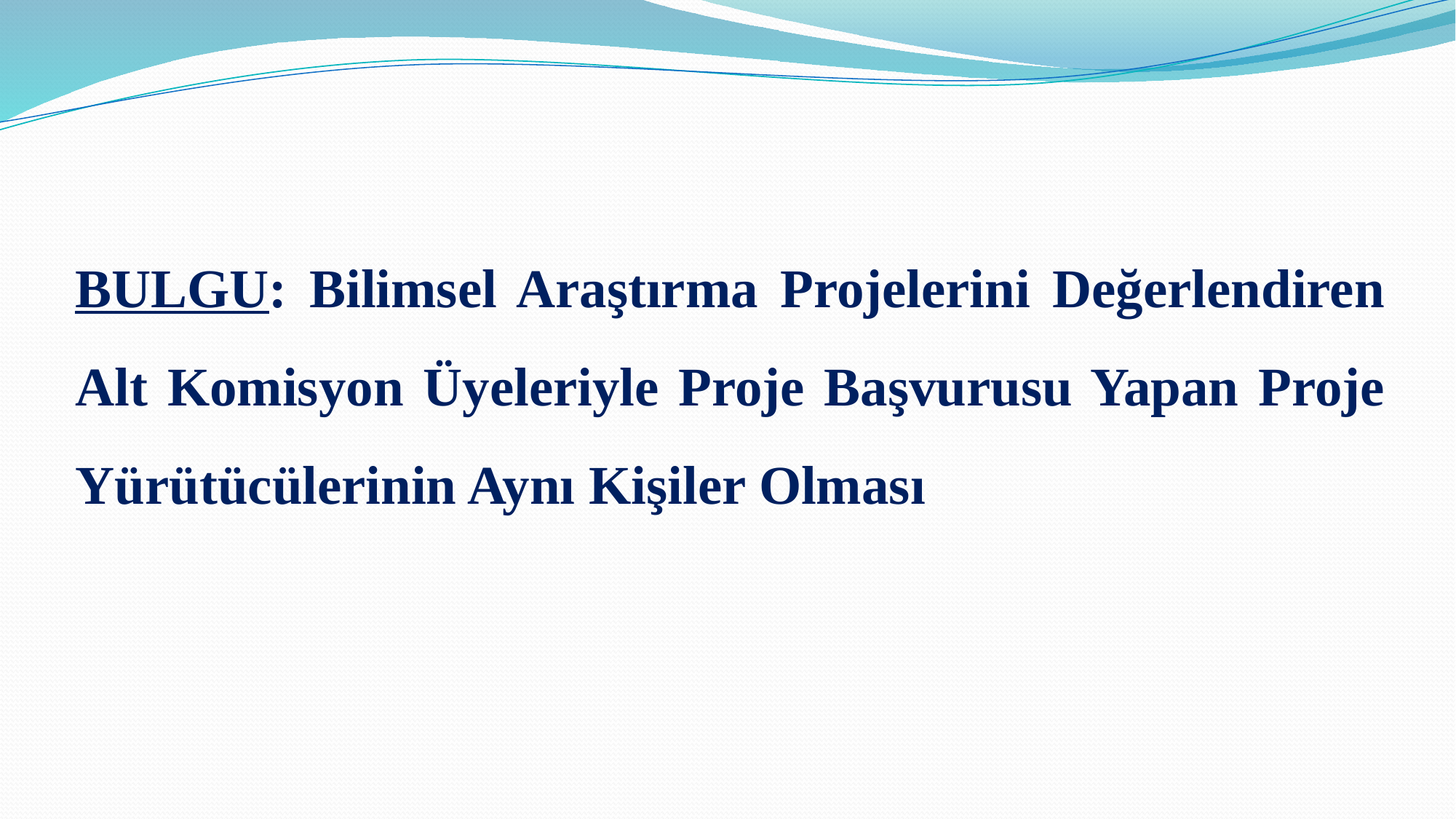

BULGU: Bilimsel Araştırma Projelerini Değerlendiren Alt Komisyon Üyeleriyle Proje Başvurusu Yapan Proje Yürütücülerinin Aynı Kişiler Olması